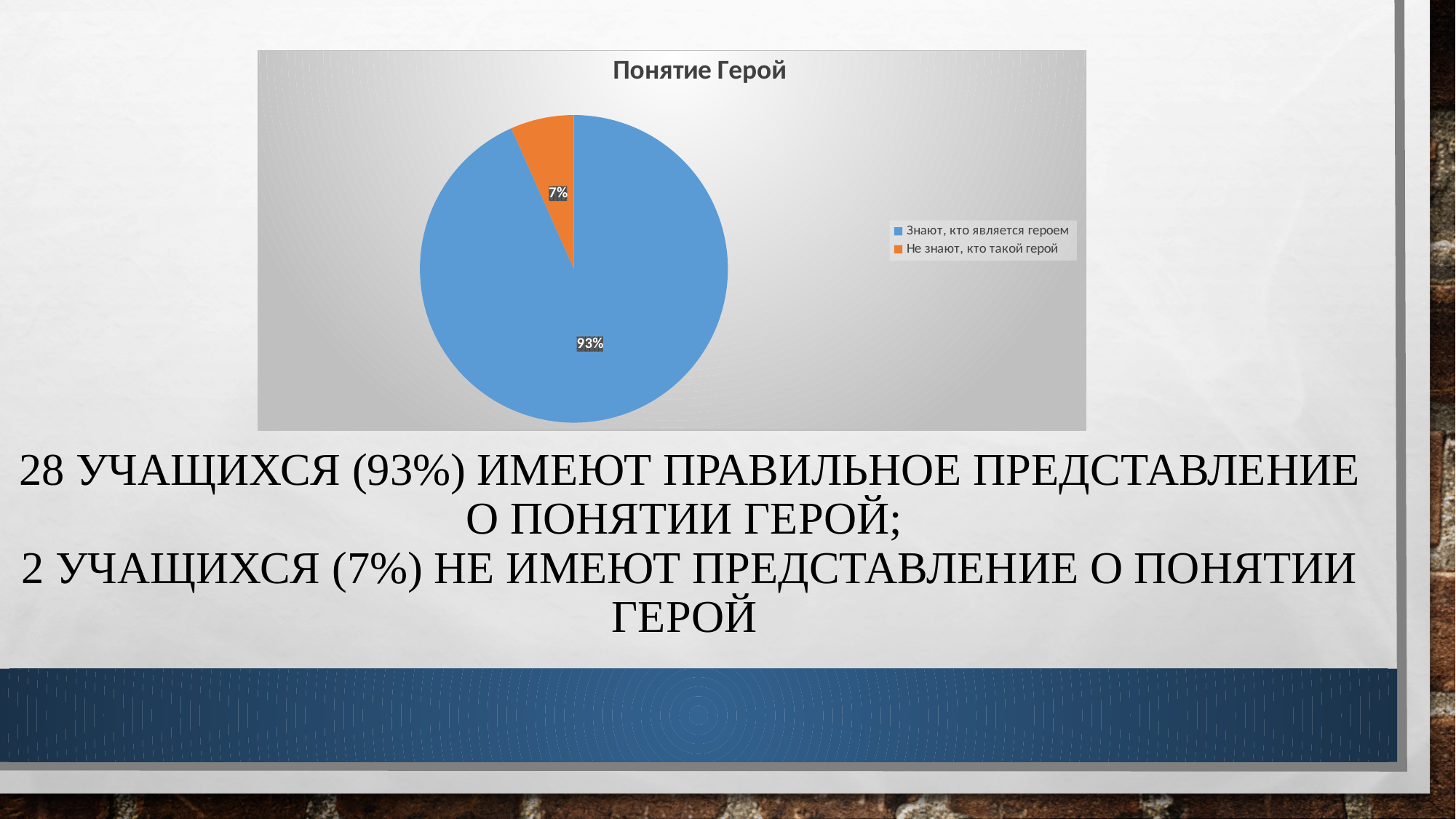

### Chart:

| Category | Понятие Герой |
|---|---|
| Знают, кто является героем  | 28.0 |
| Не знают, кто такой герой | 2.0 |
# 28 учащихся (93%) имеют правильное представление о понятии герой;
2 учащихся (7%) не имеют представление о понятии герой